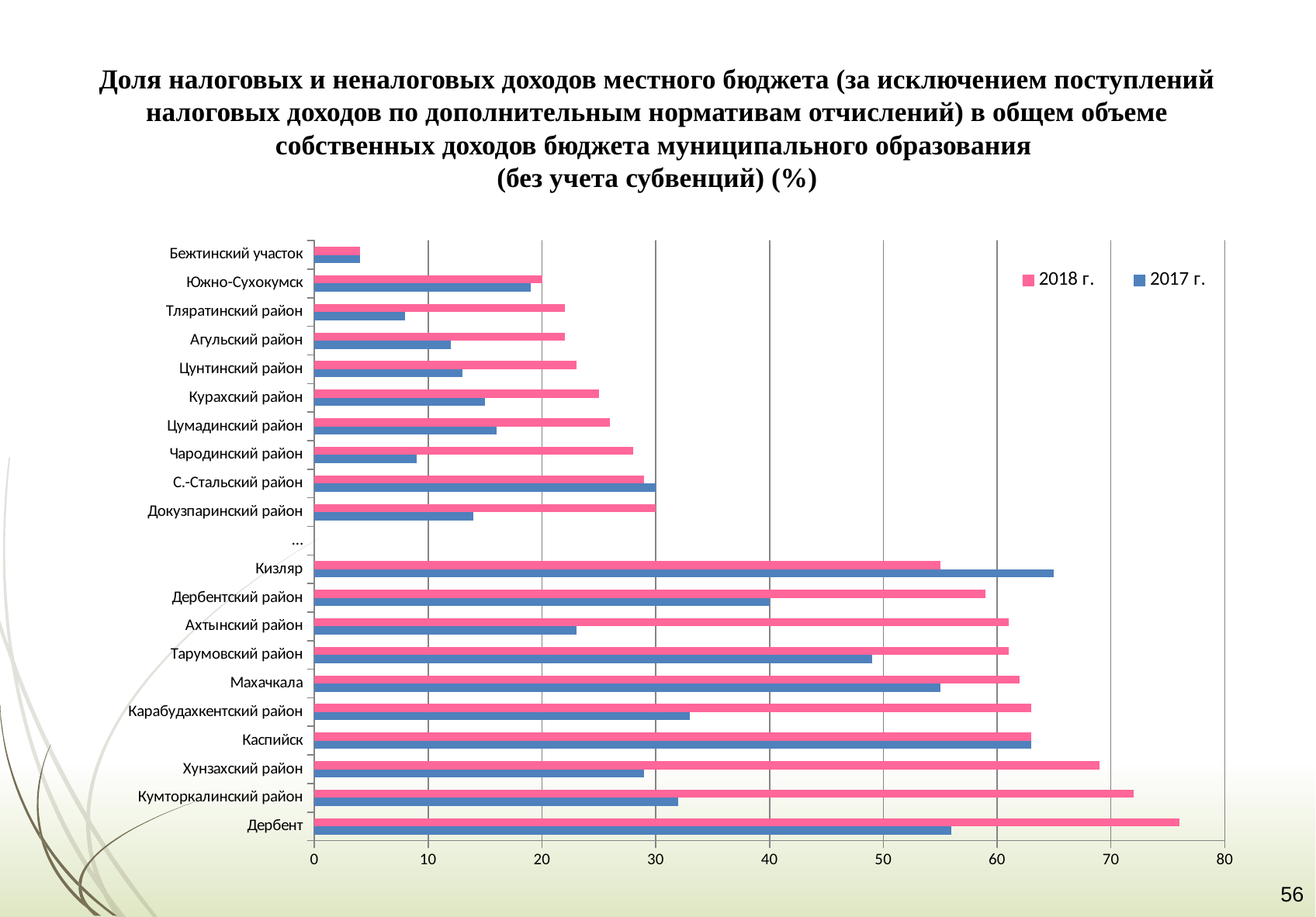

Доля налоговых и неналоговых доходов местного бюджета (за исключением поступлений налоговых доходов по дополнительным нормативам отчислений) в общем объеме собственных доходов бюджета муниципального образования
(без учета субвенций) (%)

### Chart

| Category | 2017 г. | 2018 г. |
|---|---|---|
| Дербент | 56.0 | 76.0 |
| Кумторкалинский район | 32.0 | 72.0 |
| Хунзахский район | 29.0 | 69.0 |
| Каспийск | 63.0 | 63.0 |
| Карабудахкентский район | 33.0 | 63.0 |
| Махачкала | 55.0 | 62.0 |
| Тарумовский район | 49.0 | 61.0 |
| Ахтынский район | 23.0 | 61.0 |
| Дербентский район | 40.0 | 59.0 |
| Кизляр | 65.0 | 55.0 |
| … | None | None |
| Докузпаринский район | 14.0 | 30.0 |
| С.-Стальский район | 30.0 | 29.0 |
| Чародинский район | 9.0 | 28.0 |
| Цумадинский район | 16.0 | 26.0 |
| Курахский район | 15.0 | 25.0 |
| Цунтинский район | 13.0 | 23.0 |
|  Агульский район | 12.0 | 22.0 |
| Тляратинский район | 8.0 | 22.0 |
| Южно-Сухокумск | 19.0 | 20.0 |
| Бежтинский участок | 4.0 | 4.0 |
56